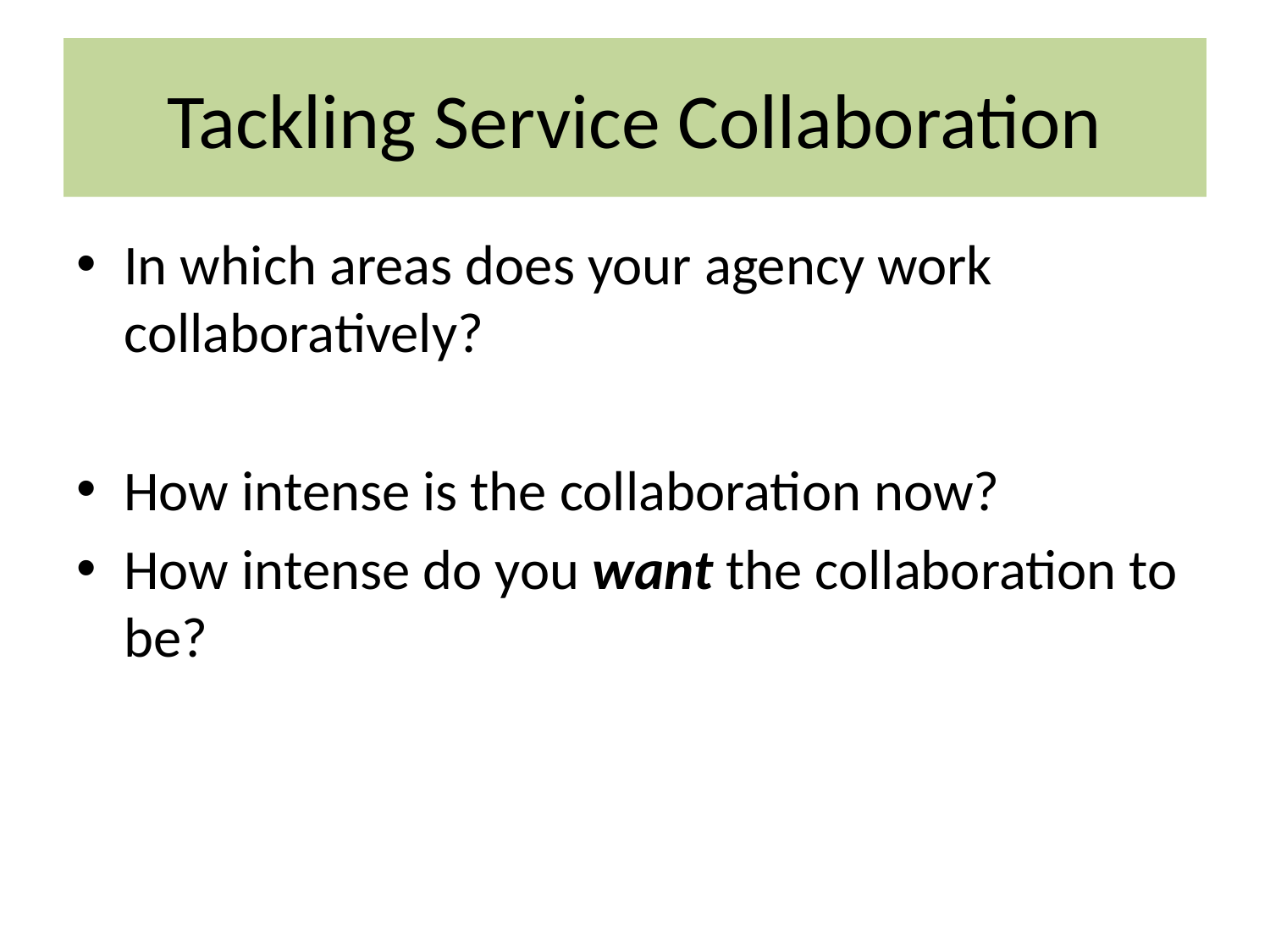

# Tackling Service Collaboration
In which areas does your agency work collaboratively?

How intense is the collaboration now?
How intense do you want the collaboration to be?